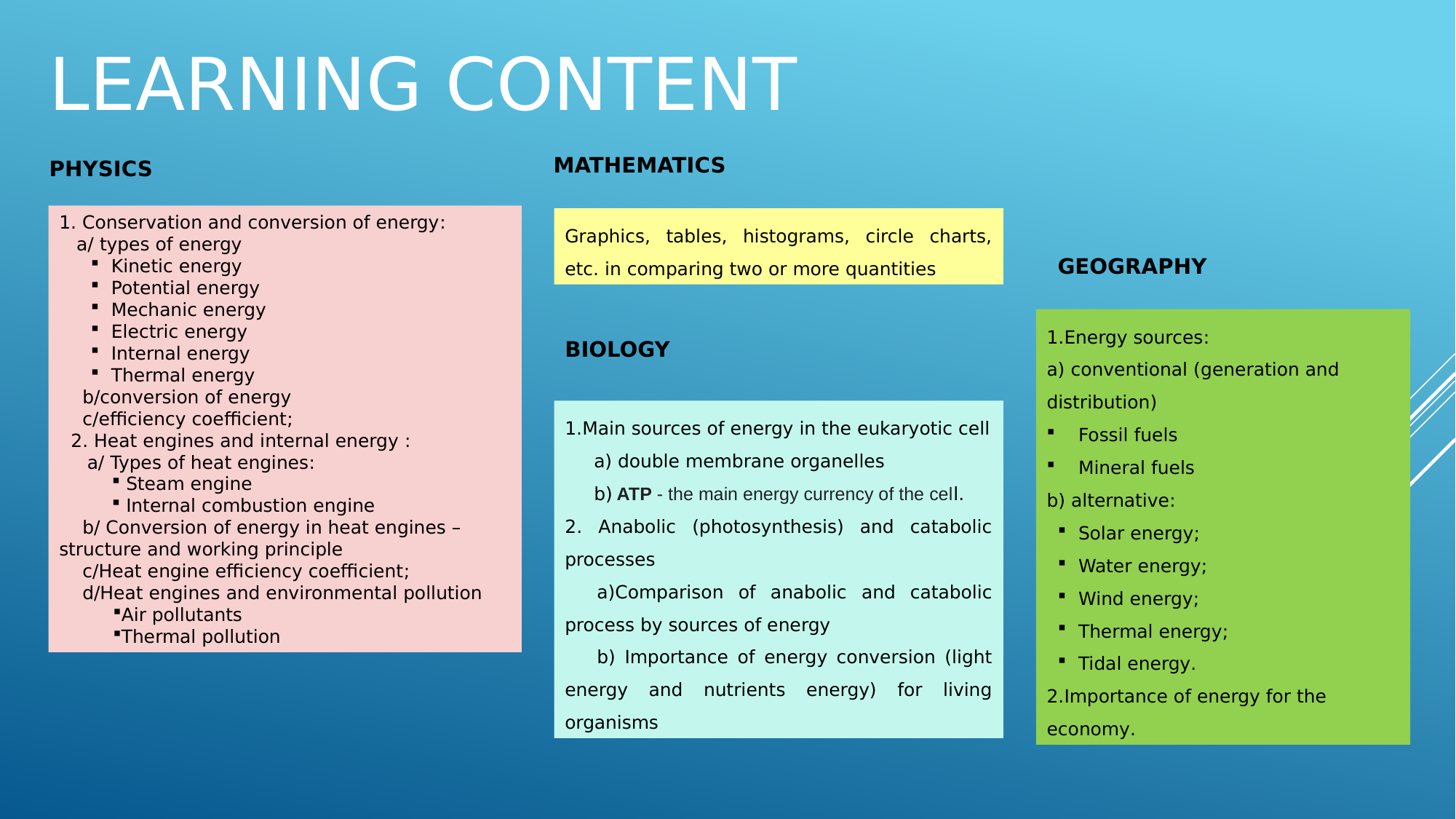

LEARNING CONTENT
MATHEMATICS
PHYSICS
1. Conservation and conversion of energy:
   а/ types of energy
Kinetic energy
Potential energy
Mechanic energy
Electric energy
Internal energy
Thermal energy
    b/conversion of energy
    c/efficiency coefficient;
  2. Heat engines and internal energy :
   а/ Types of heat engines:
 Steam engine
 Internal combustion engine
    b/ Conversion of energy in heat engines – structure and working principle
    c/Heat engine efficiency coefficient;
    d/Heat engines and environmental pollution
Air pollutants
Thermal pollution
Graphics, tables, histograms, circle charts, etc. in comparing two or more quantities
GEOGRAPHY
Energy sources:
а) conventional (generation and distribution)
Fossil fuels
Mineral fuels
b) alternative:
Solar energy;
Water energy;
Wind energy;
Thermal energy;
Tidal energy.
Importance of energy for the economy.
BIOLOGY
1.Main sources of energy in the eukaryotic cell
     а) double membrane organelles
     b) ATP - the main energy currency of the cell.
2. Anabolic (photosynthesis) and catabolic processes
а)Comparison of anabolic and catabolic process by sources of energy
b) Importance of energy conversion (light energy and nutrients energy) for living organisms